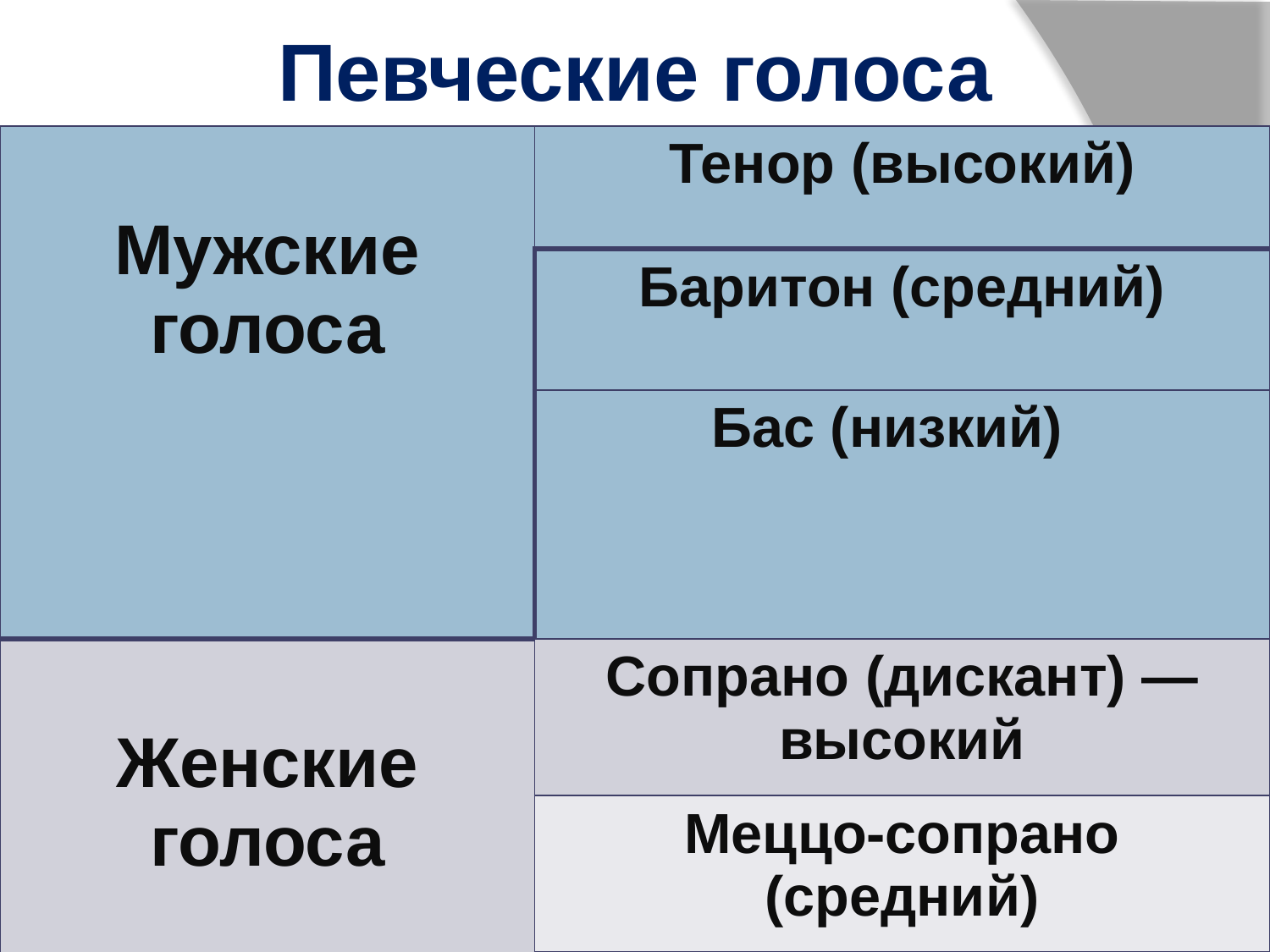

# Певческие голоса
| Мужские голоса | Тенор (высокий) |
| --- | --- |
|  | Баритон (средний) |
|  | Бас (низкий) |
| Женские голоса | Сопрано (дискант) — высокий |
|  | Меццо-сопрано (средний) |
|  | Контральто (низкий) |